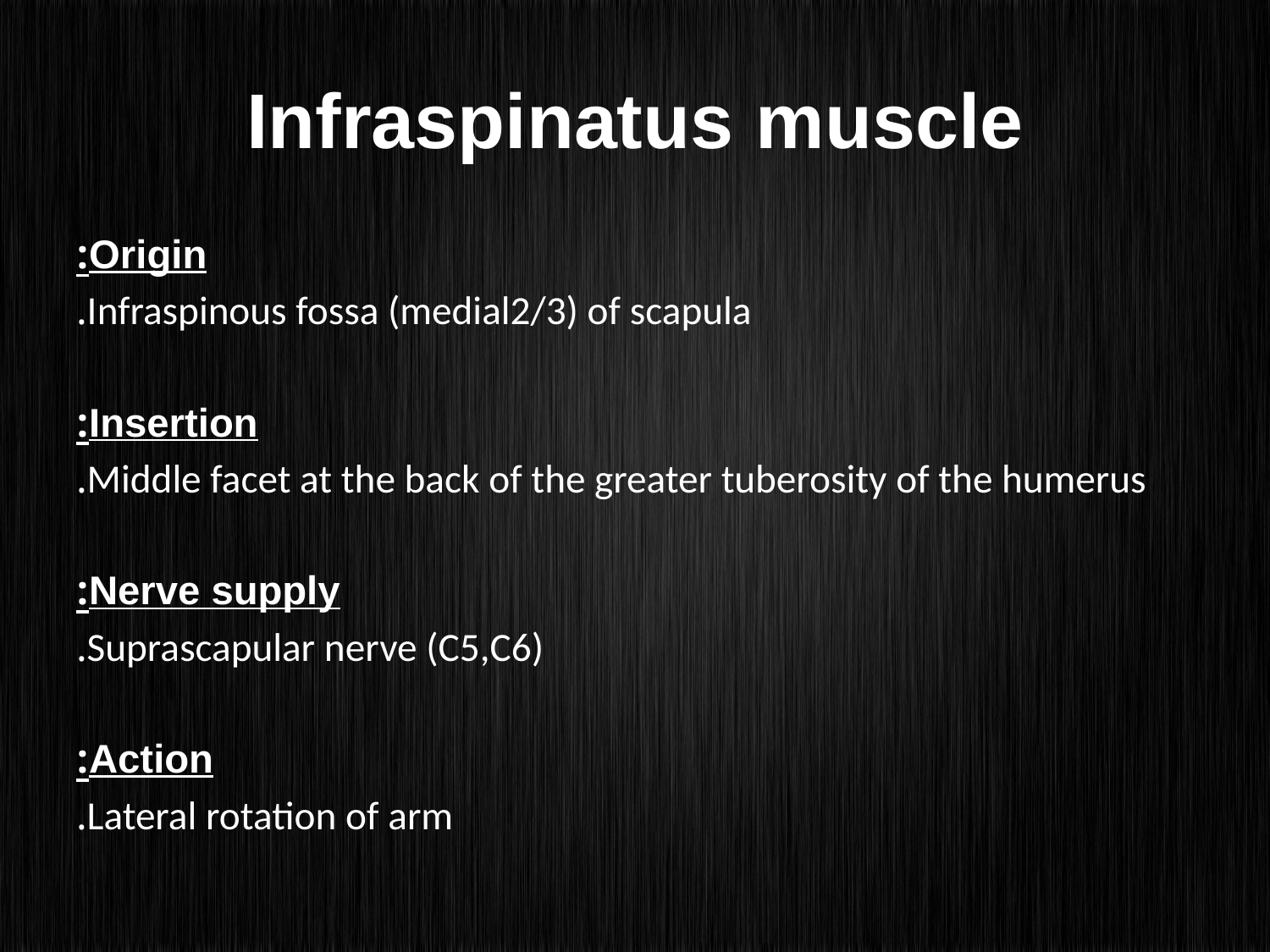

# Infraspinatus muscle
Origin:
Infraspinous fossa (medial2/3) of scapula.

Insertion:
Middle facet at the back of the greater tuberosity of the humerus.

Nerve supply:
Suprascapular nerve (C5,C6).

Action:
Lateral rotation of arm.